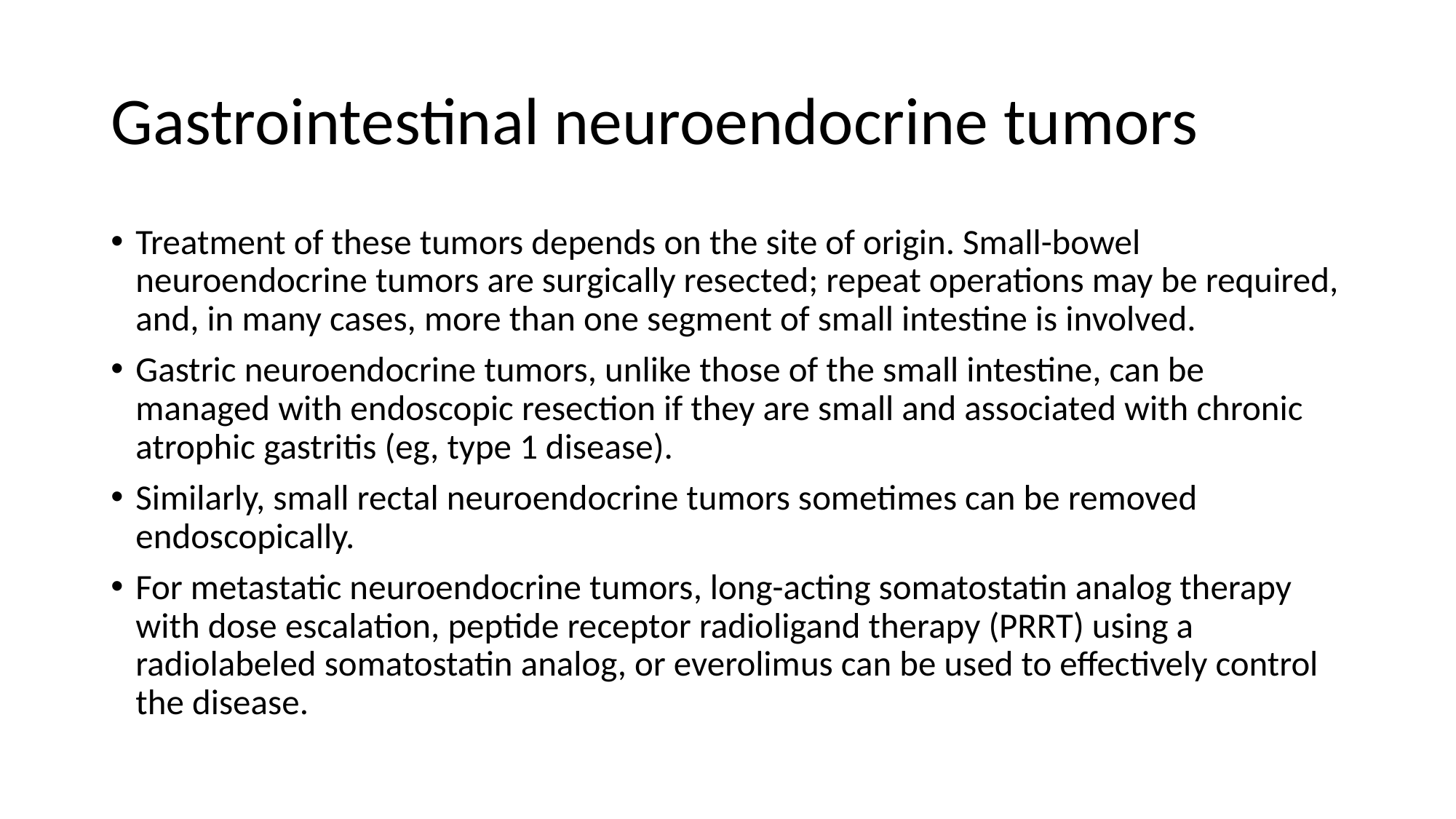

# Gastrointestinal neuroendocrine tumors
Treatment of these tumors depends on the site of origin. Small-bowel neuroendocrine tumors are surgically resected; repeat operations may be required, and, in many cases, more than one segment of small intestine is involved.
Gastric neuroendocrine tumors, unlike those of the small intestine, can be managed with endoscopic resection if they are small and associated with chronic atrophic gastritis (eg, type 1 disease).
Similarly, small rectal neuroendocrine tumors sometimes can be removed endoscopically.
For metastatic neuroendocrine tumors, long-acting somatostatin analog therapy with dose escalation, peptide receptor radioligand therapy (PRRT) using a radiolabeled somatostatin analog, or everolimus can be used to effectively control the disease.